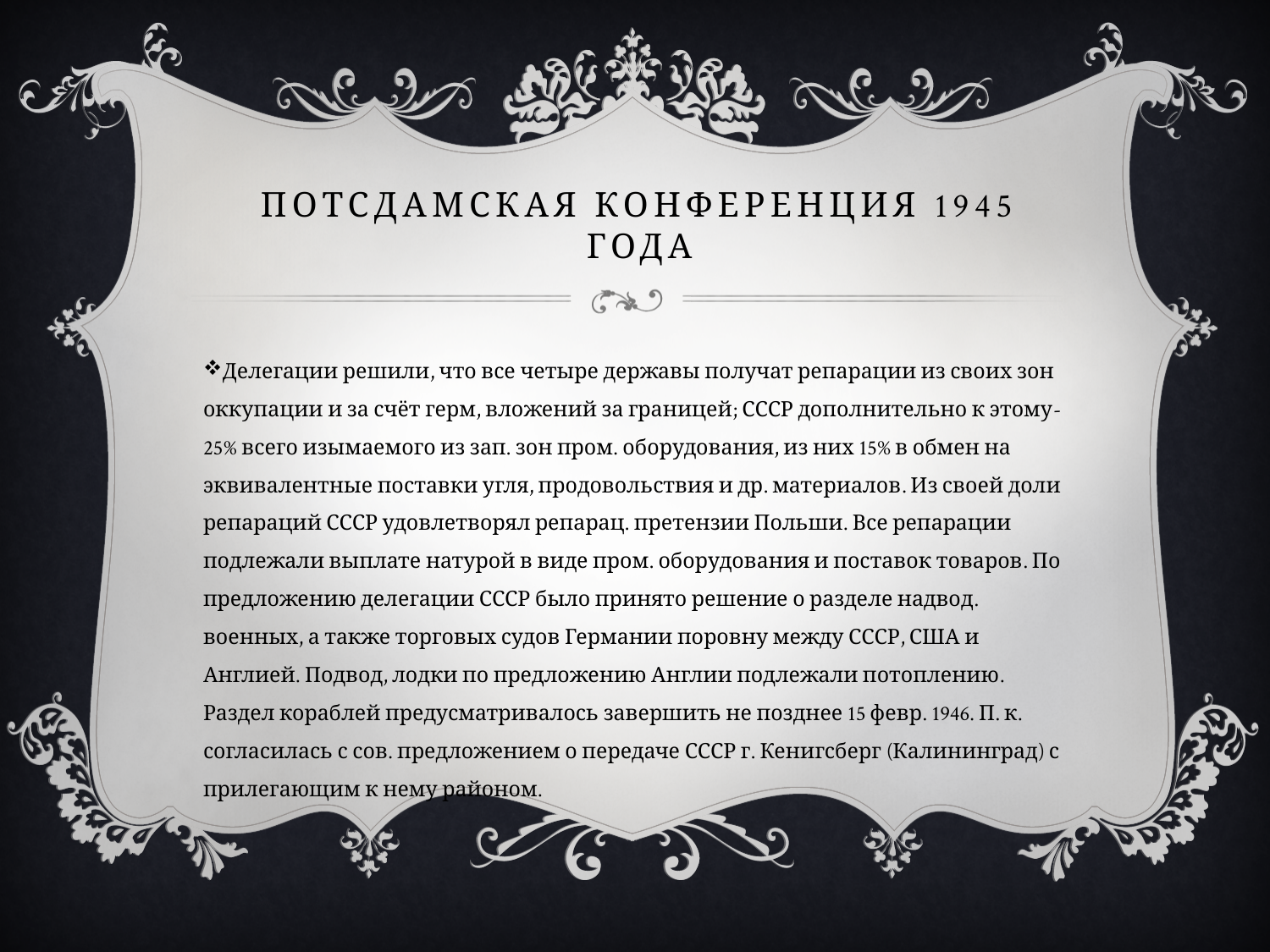

# Потсдамская конференция 1945 года
Делегации решили, что все четыре державы получат репарации из своих зон оккупации и за счёт герм, вложений за границей; СССР дополнительно к этому- 25% всего изымаемого из зап. зон пром. оборудования, из них 15% в обмен на эквивалентные поставки угля, продовольствия и др. материалов. Из своей доли репараций СССР удовлетворял репарац. претензии Польши. Все репарации подлежали выплате натурой в виде пром. оборудования и поставок товаров. По предложению делегации СССР было принято решение о разделе надвод. военных, а также торговых судов Германии поровну между СССР, США и Англией. Подвод, лодки по предложению Англии подлежали потоплению. Раздел кораблей предусматривалось завершить не позднее 15 февр. 1946. П. к. согласилась с сов. предложением о передаче СССР г. Кенигсберг (Калининград) с прилегающим к нему районом.